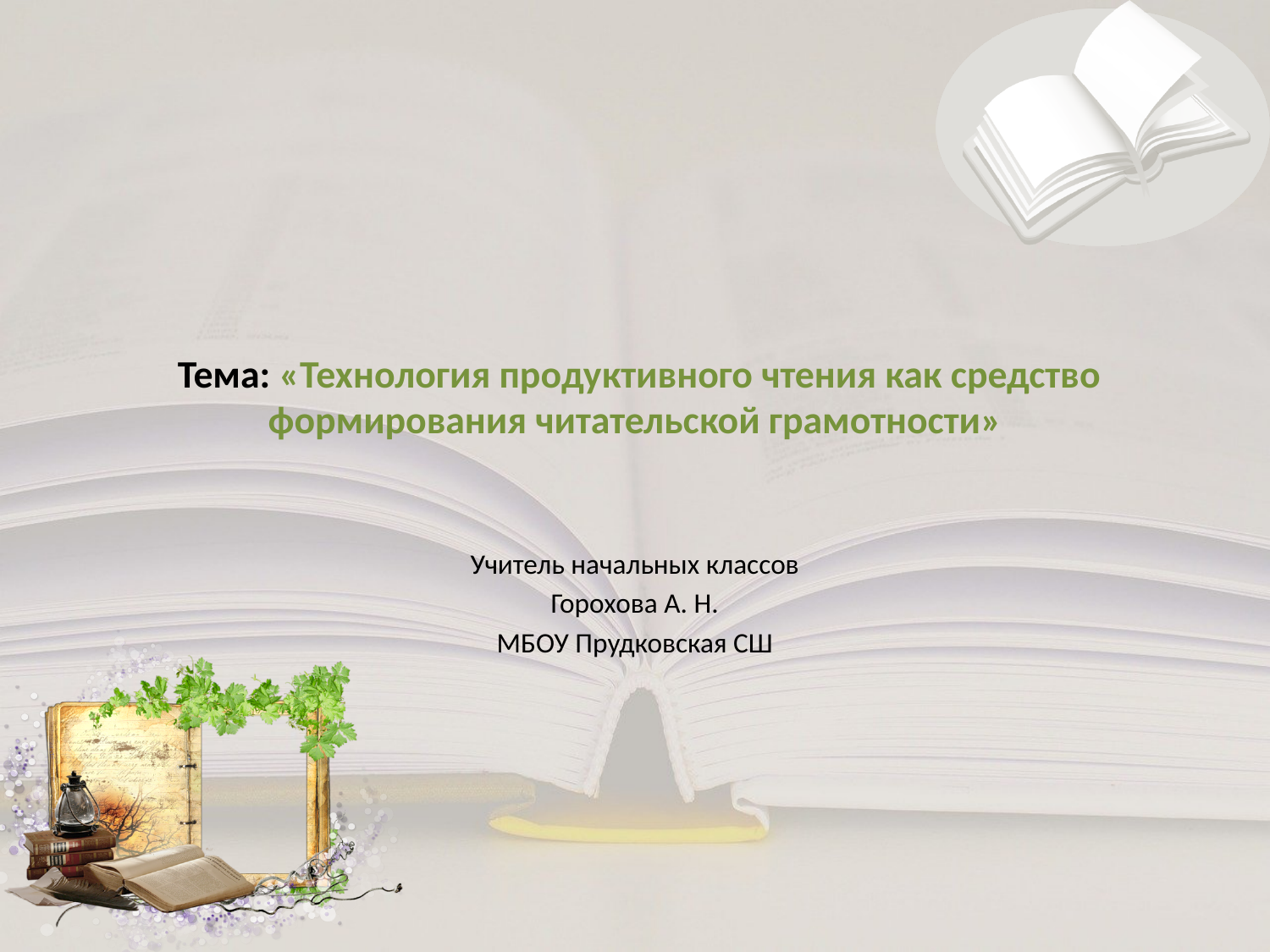

# Тема: «Технология продуктивного чтения как средство формирования читательской грамотности»
Учитель начальных классов
Горохова А. Н.
МБОУ Прудковская СШ